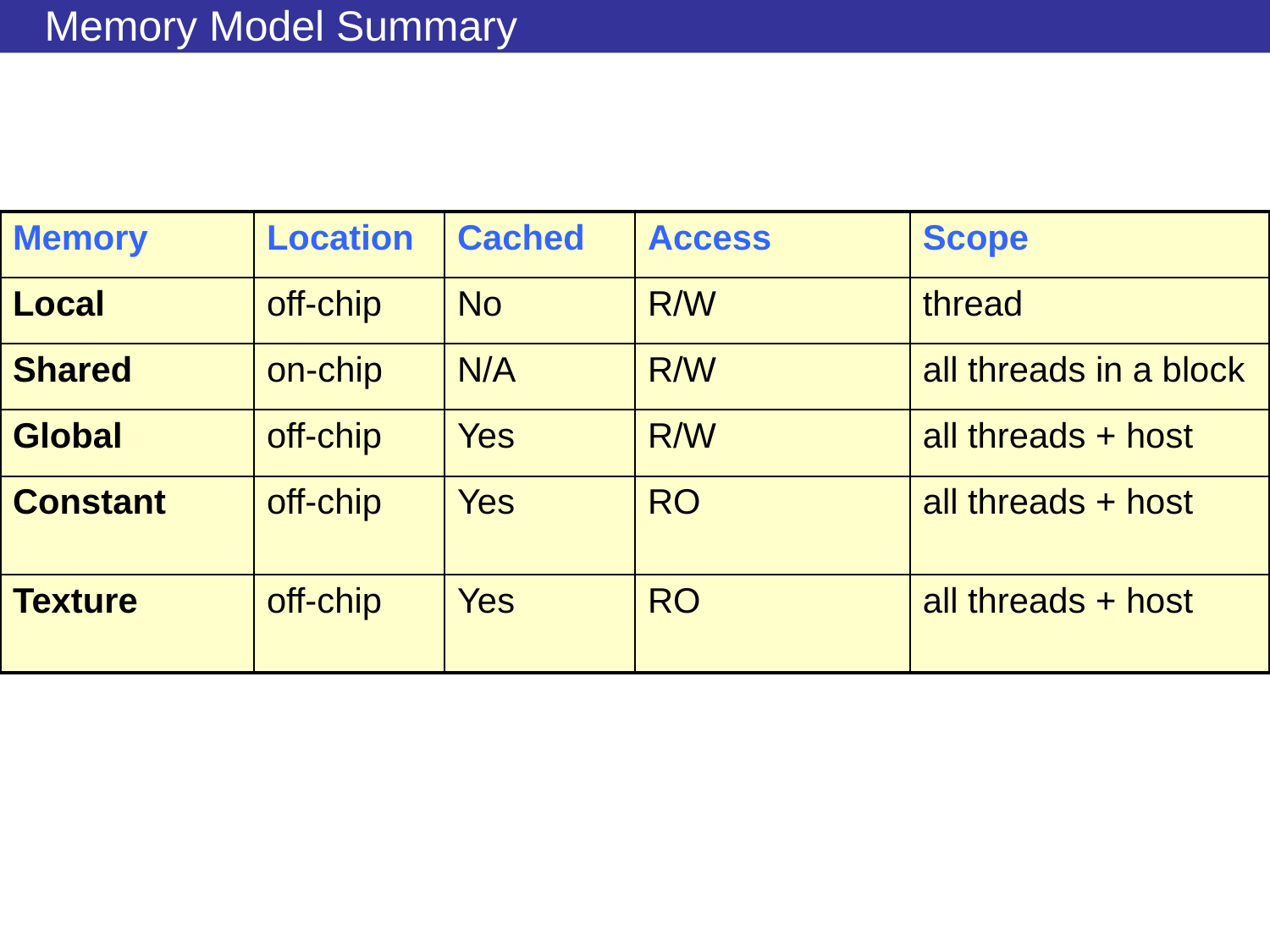

# Memory Model Summary
| Memory | Location | Cached | Access | Scope |
| --- | --- | --- | --- | --- |
| Local | off-chip | No | R/W | thread |
| Shared | on-chip | N/A | R/W | all threads in a block |
| Global | off-chip | Yes | R/W | all threads + host |
| Constant | off-chip | Yes | RO | all threads + host |
| Texture | off-chip | Yes | RO | all threads + host |